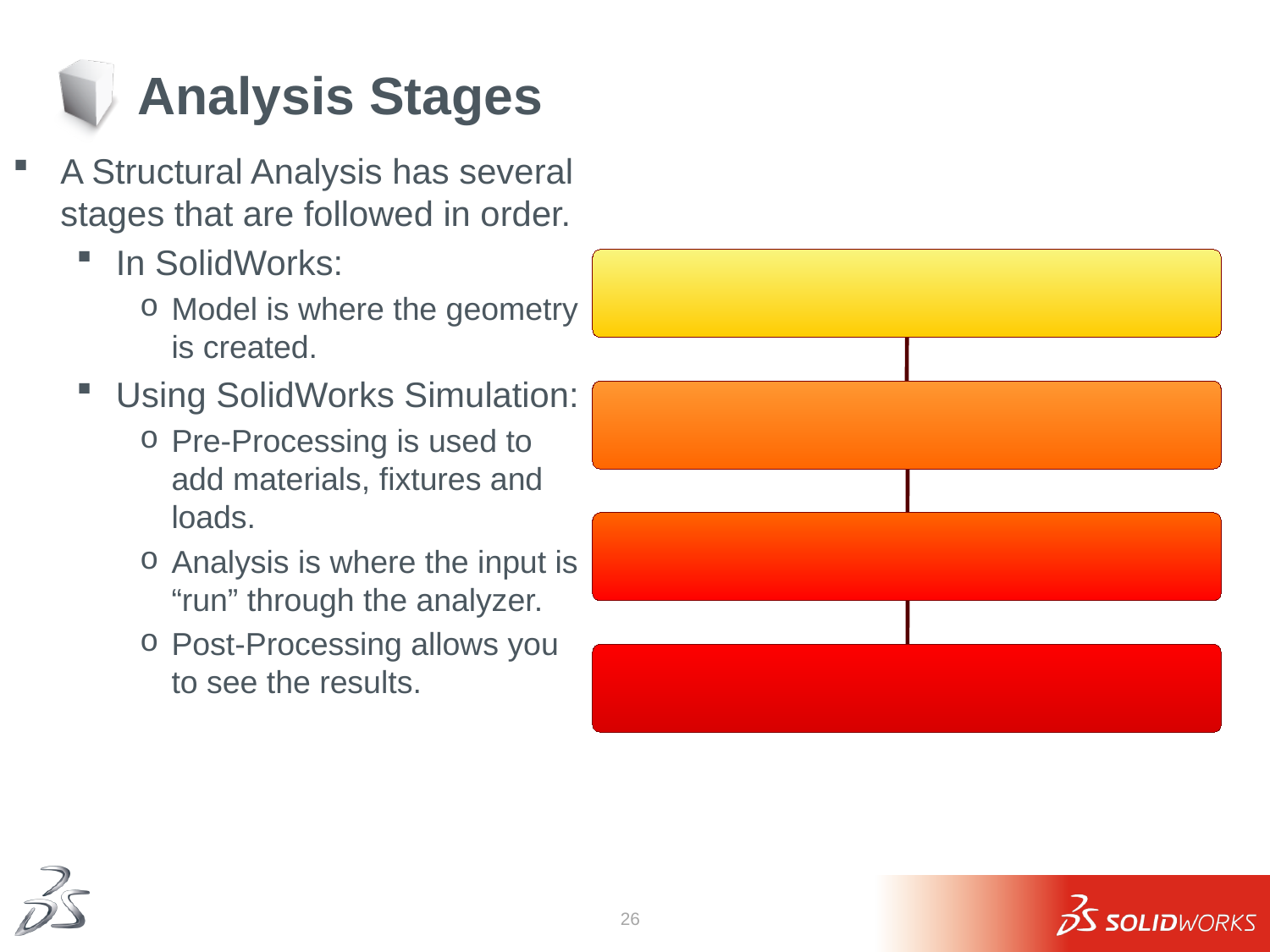

# Analysis Stages
A Structural Analysis has several stages that are followed in order.
In SolidWorks:
Model is where the geometry is created.
Using SolidWorks Simulation:
Pre-Processing is used to add materials, fixtures and loads.
Analysis is where the input is “run” through the analyzer.
Post-Processing allows you to see the results.